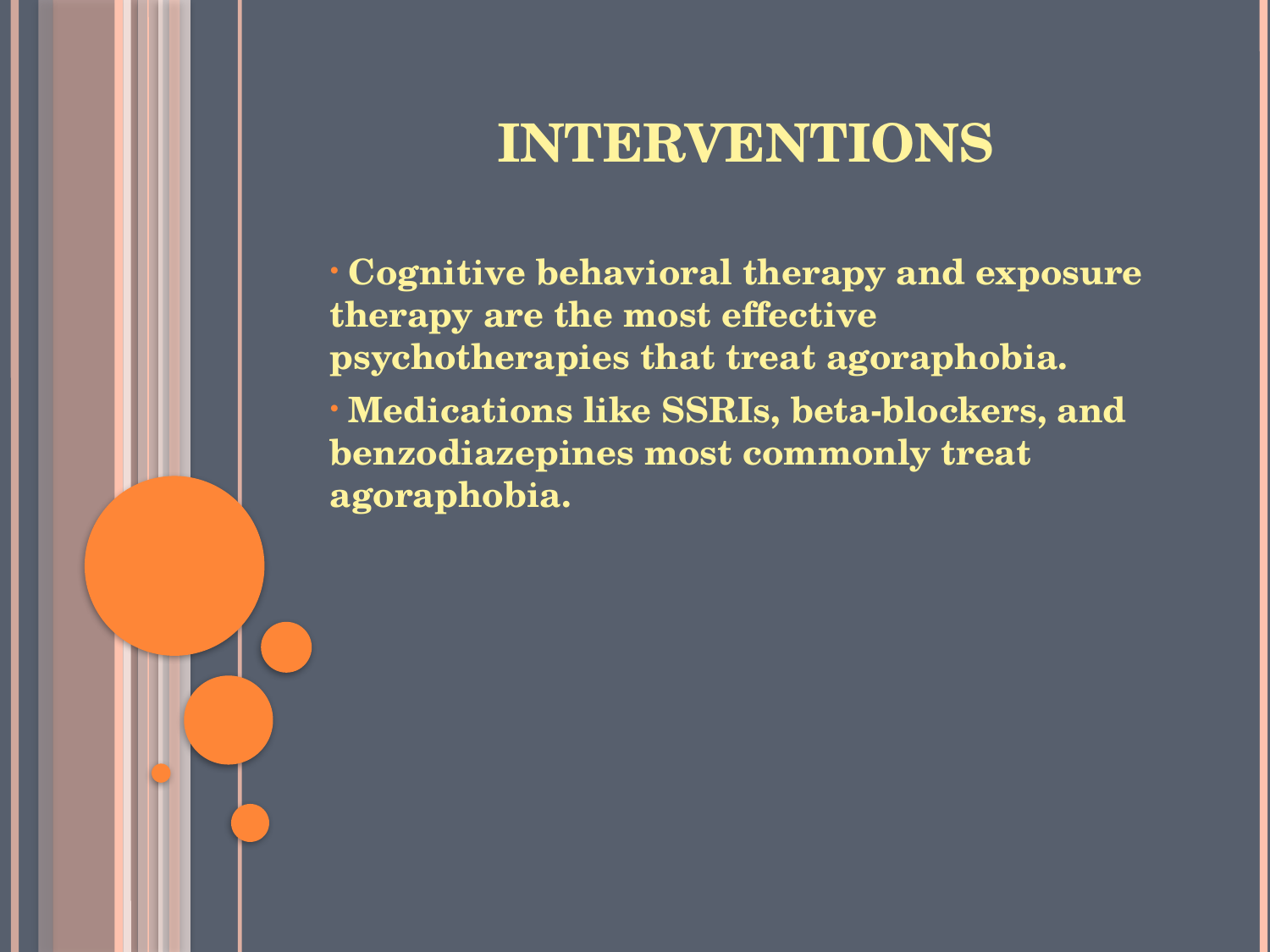

# Interventions
 Cognitive behavioral therapy and exposure therapy are the most effective psychotherapies that treat agoraphobia.
 Medications like SSRIs, beta-blockers, and benzodiazepines most commonly treat agoraphobia.